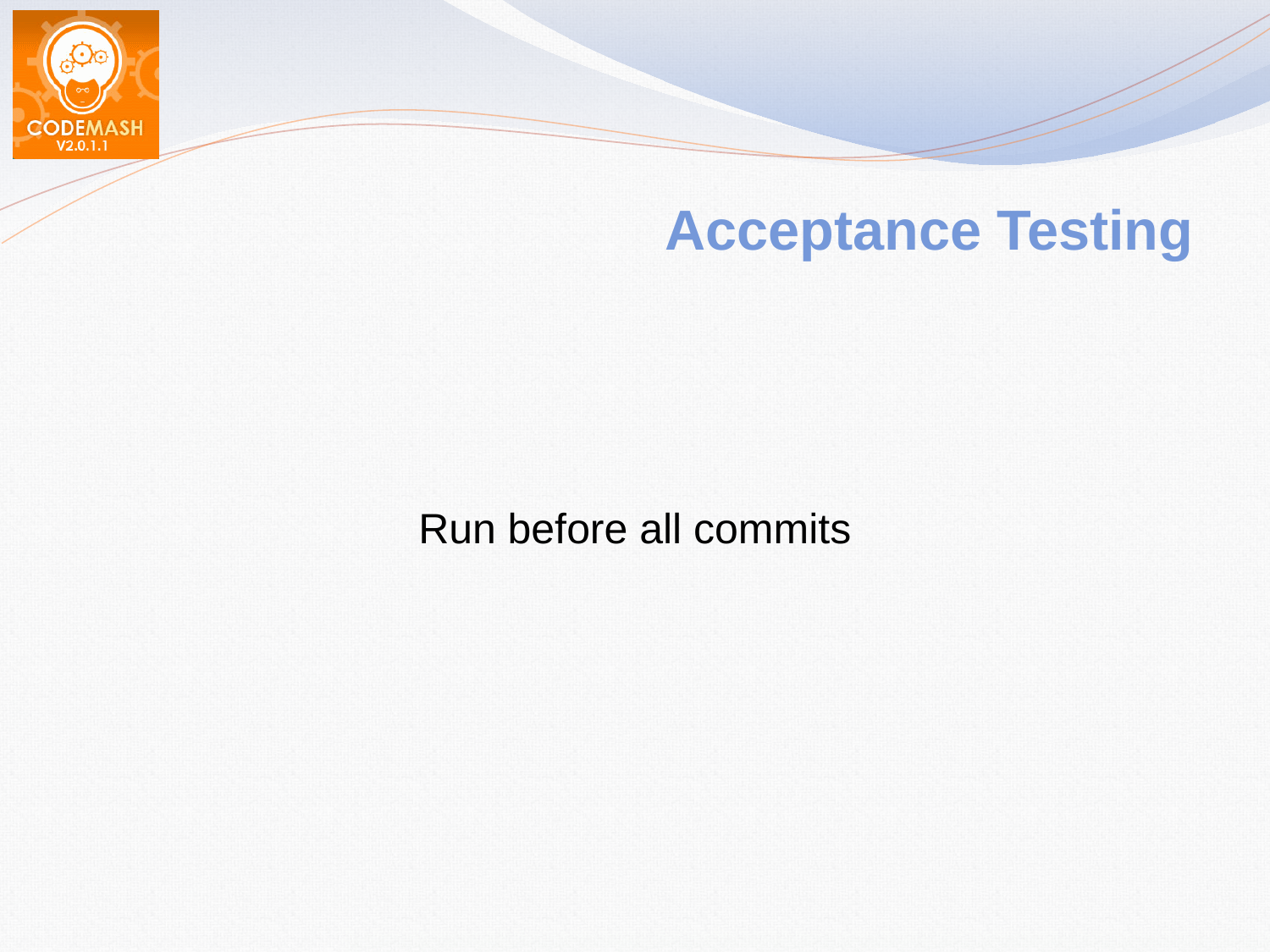

# Acceptance Testing

Run before all commits